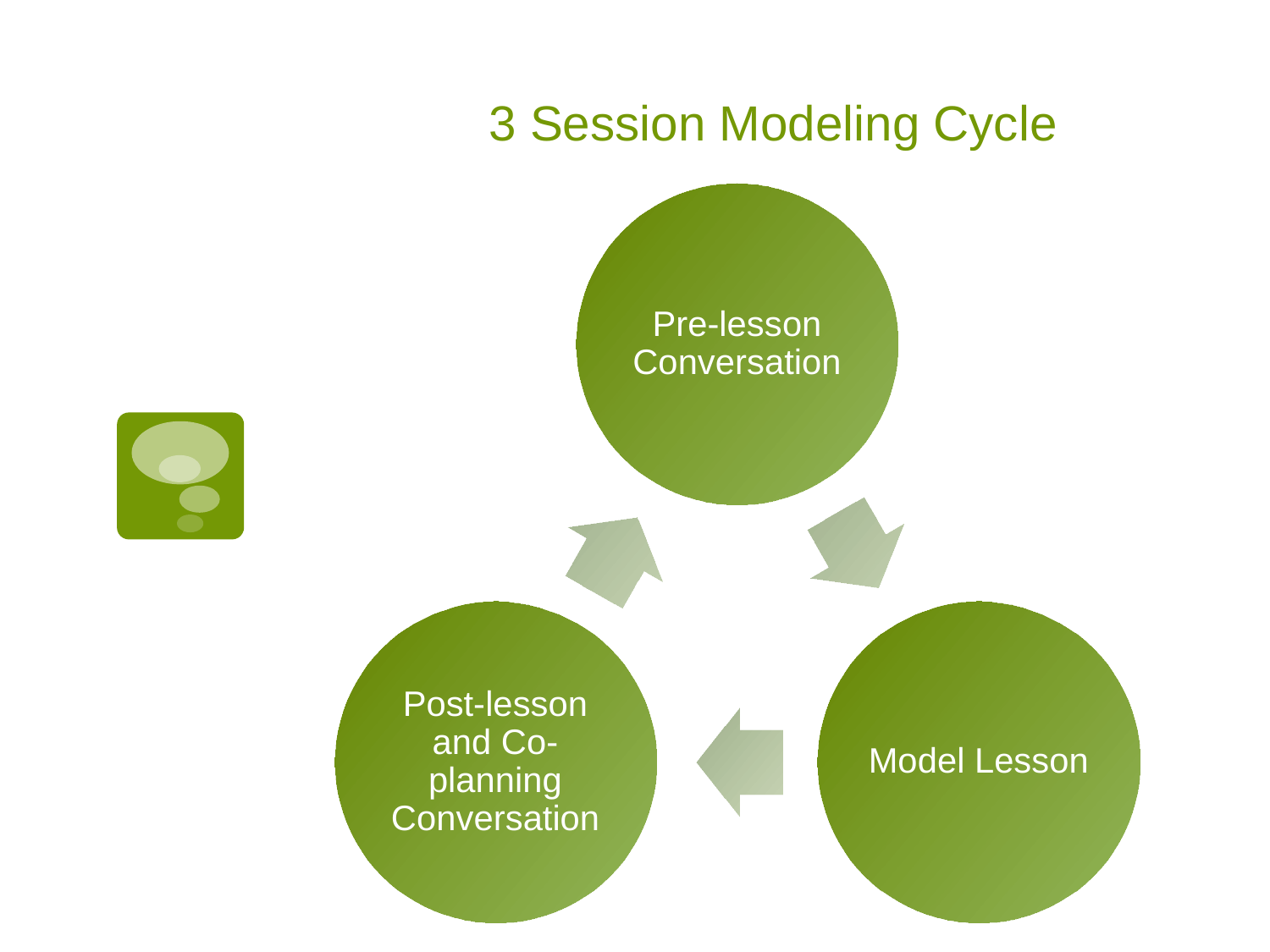

# 3 Session Modeling Cycle
Pre-lesson Conversation

Model Lesson

Post-lesson and Co-planning Conversation